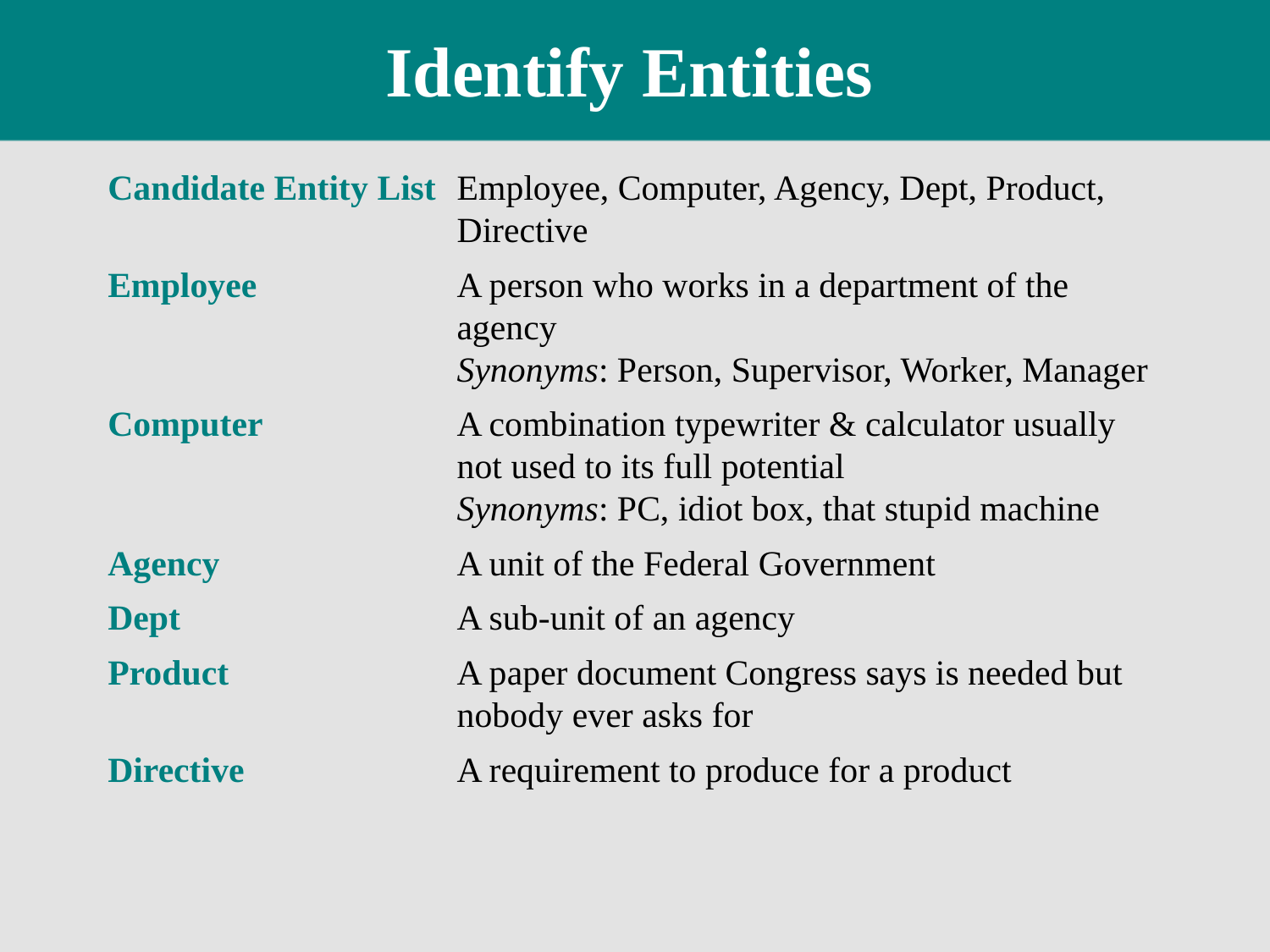

# Identify Entities
Candidate Entity List	Employee, Computer, Agency, Dept, Product, Directive
Employee	A person who works in a department of the agency
	Synonyms: Person, Supervisor, Worker, Manager
Computer	A combination typewriter & calculator usually not used to its full potential
	Synonyms: PC, idiot box, that stupid machine
Agency	A unit of the Federal Government
Dept	A sub-unit of an agency
Product	A paper document Congress says is needed but nobody ever asks for
Directive	A requirement to produce for a product